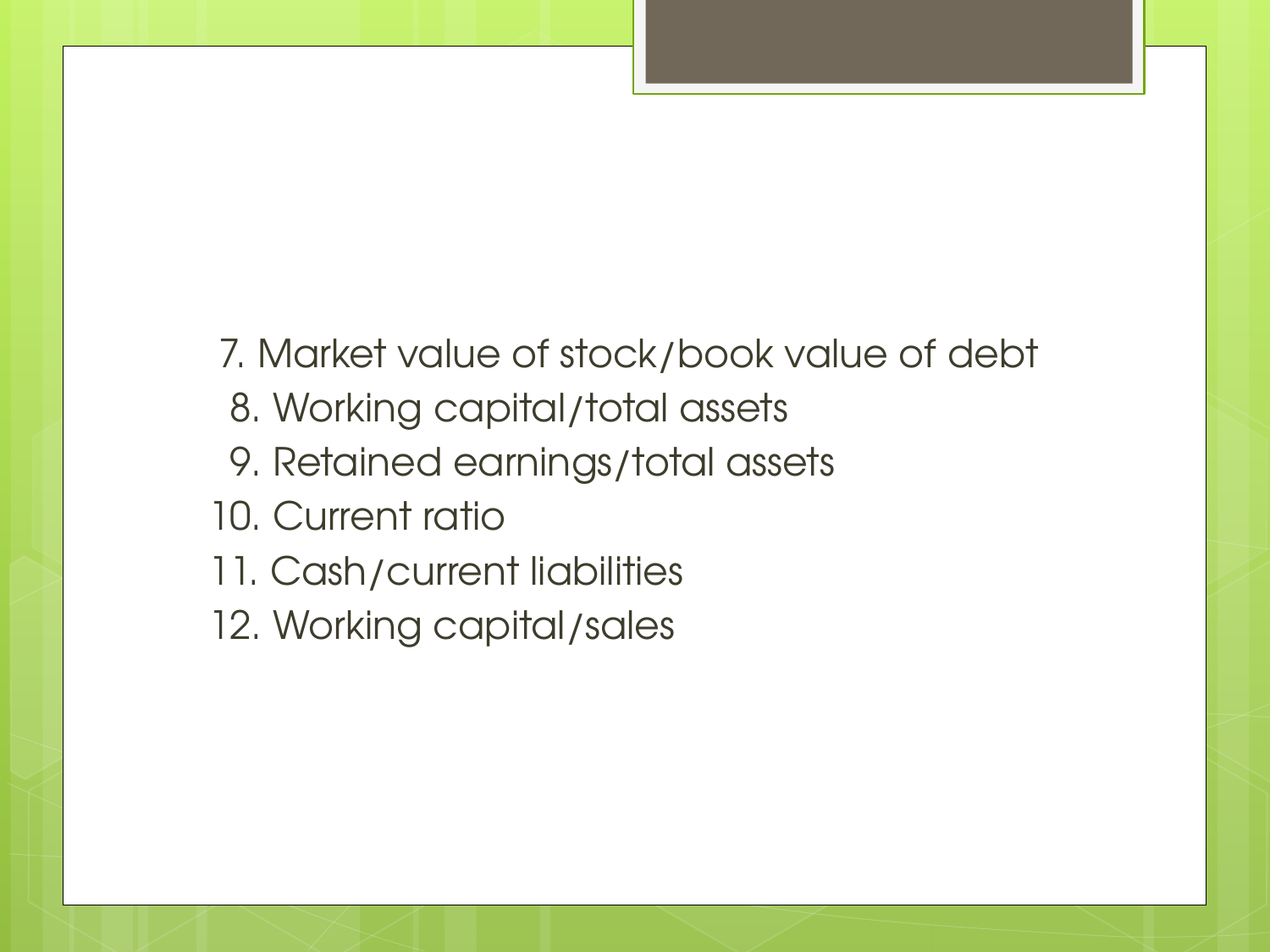

#
 7. Market value of stock/book value of debt
  8. Working capital/total assets
  9. Retained earnings/total assets
10. Current ratio
11. Cash/current liabilities
12. Working capital/sales